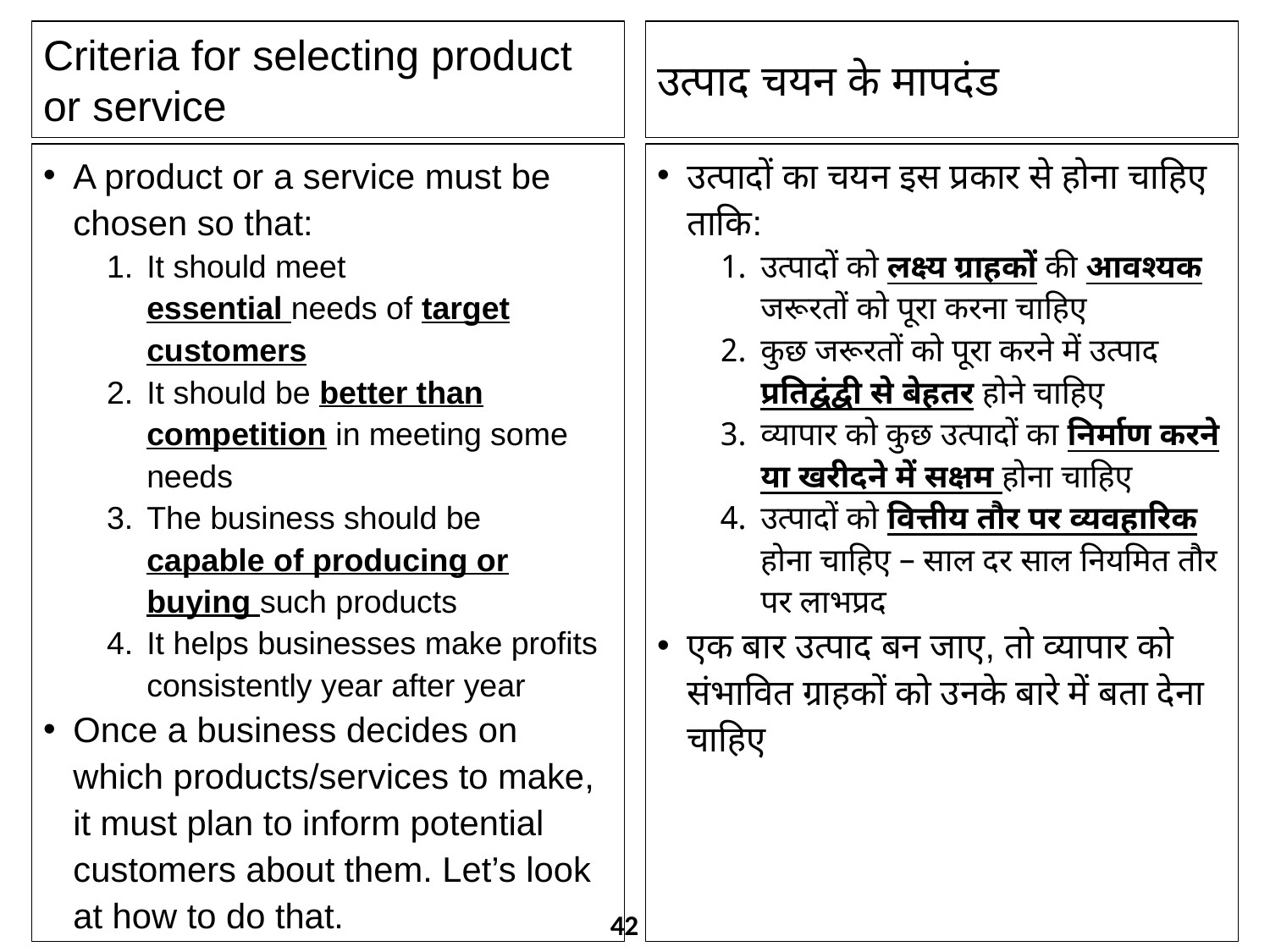

Criteria for selecting product or service
उत्पाद चयन के मापदंड
A product or a service must be chosen so that:
It should meet
essential needs of target customers
It should be better than competition in meeting some needs
The business should be
capable of producing or buying such products
It helps businesses make profits consistently year after year
Once a business decides on which products/services to make, it must plan to inform potential customers about them. Let’s look at how to do that.
उत्पादों का चयन इस प्रकार से होना चाहिए ताकि:
उत्पादों को लक्ष्य ग्राहकों की आवश्यक जरूरतों को पूरा करना चाहिए
कुछ जरूरतों को पूरा करने में उत्पाद प्रतिद्वंद्वी से बेहतर होने चाहिए
व्यापार को कुछ उत्पादों का निर्माण करने या खरीदने में सक्षम होना चाहिए
उत्पादों को वित्तीय तौर पर व्यवहारिक होना चाहिए – साल दर साल नियमित तौर पर लाभप्रद
एक बार उत्पाद बन जाए, तो व्यापार को संभावित ग्राहकों को उनके बारे में बता देना चाहिए
42